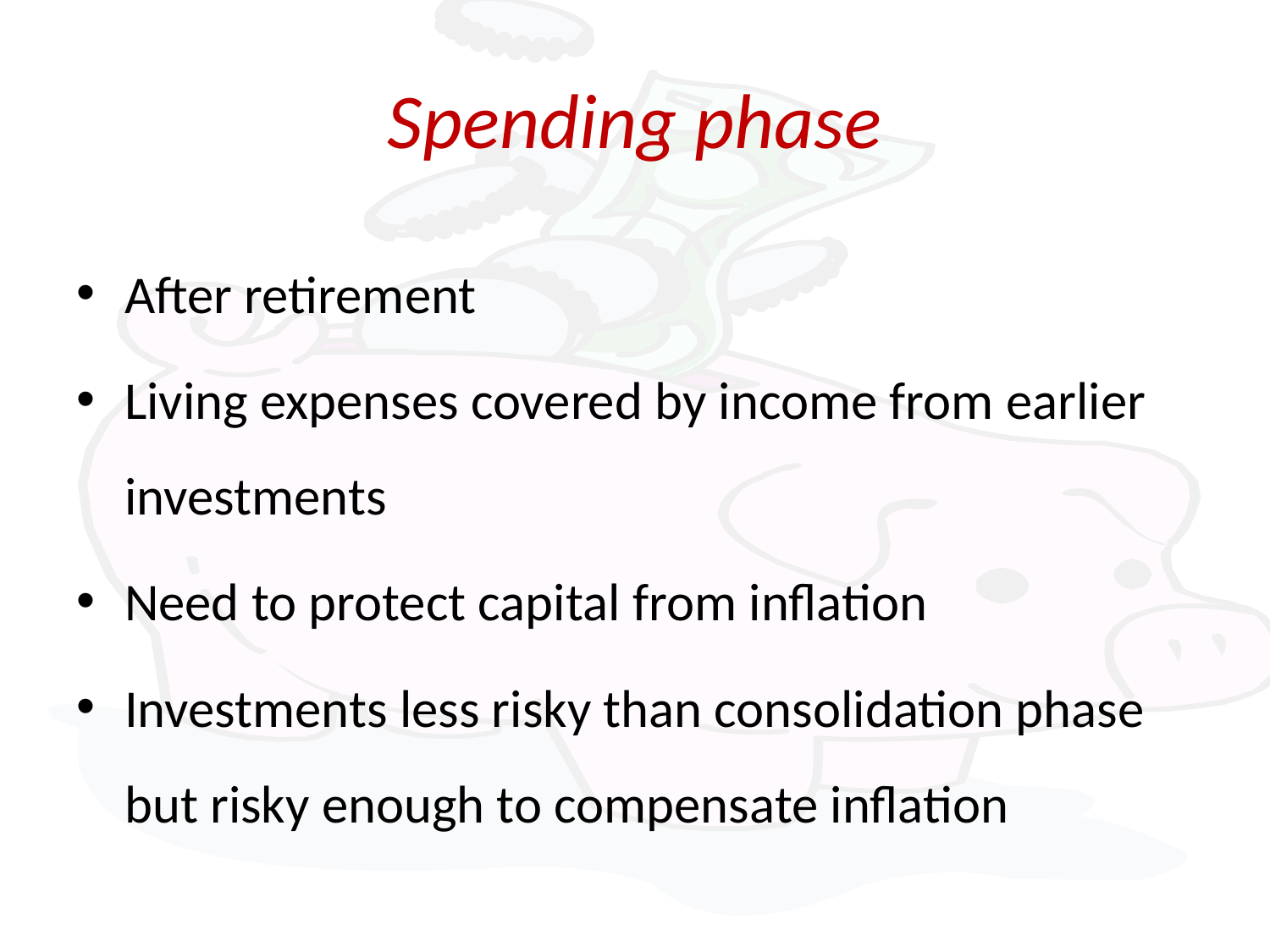

# Spending phase
After retirement
Living expenses covered by income from earlier investments
Need to protect capital from inflation
Investments less risky than consolidation phase but risky enough to compensate inflation